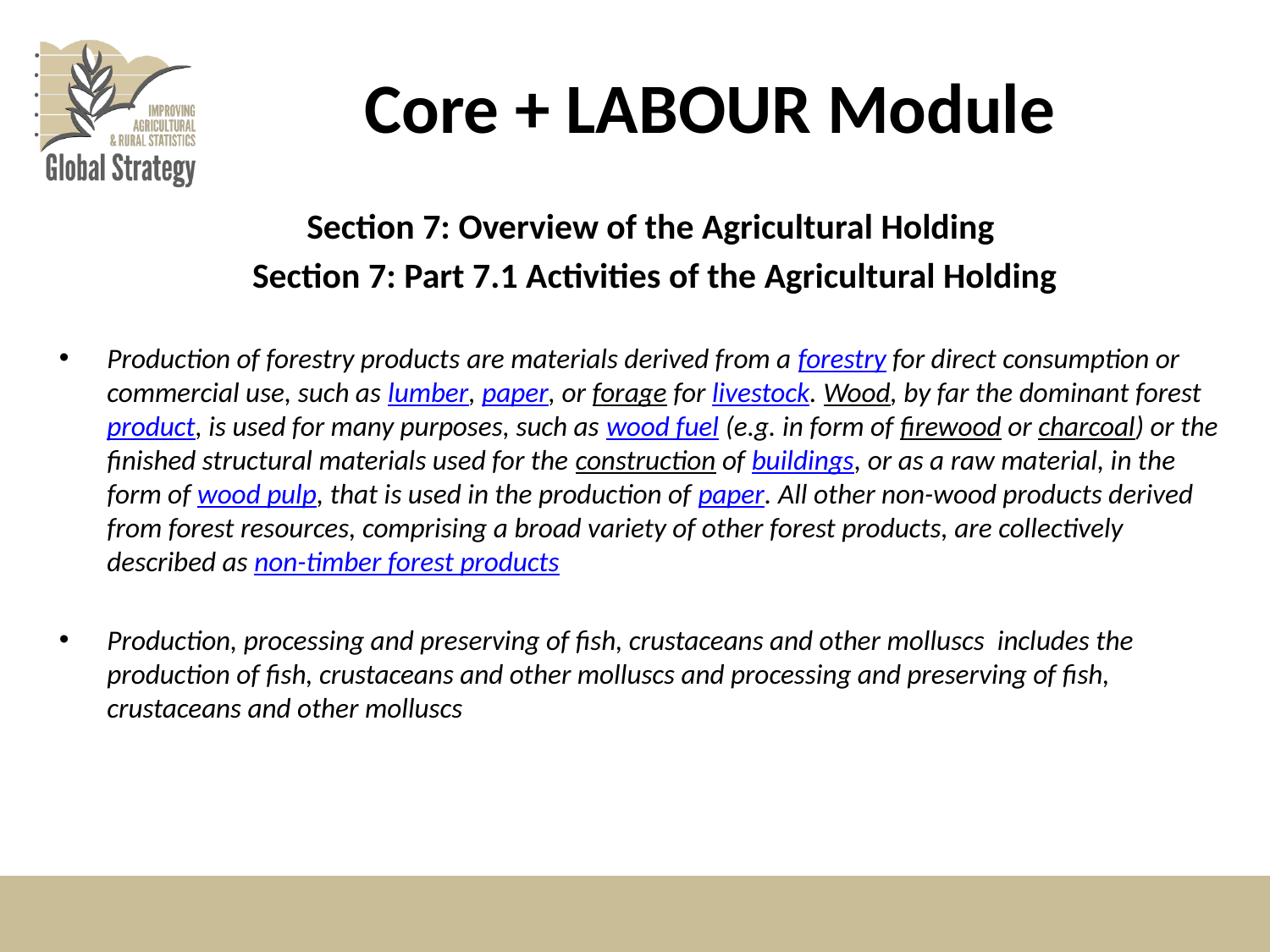

# Core + LABOUR Module
Section 7: Overview of the Agricultural Holding
Section 7: Part 7.1 Activities of the Agricultural Holding

Production of forestry products are materials derived from a forestry for direct consumption or commercial use, such as lumber, paper, or forage for livestock. Wood, by far the dominant forest product, is used for many purposes, such as wood fuel (e.g. in form of firewood or charcoal) or the finished structural materials used for the construction of buildings, or as a raw material, in the form of wood pulp, that is used in the production of paper. All other non-wood products derived from forest resources, comprising a broad variety of other forest products, are collectively described as non-timber forest products

Production, processing and preserving of fish, crustaceans and other molluscs  includes the production of fish, crustaceans and other molluscs and processing and preserving of fish, crustaceans and other molluscs